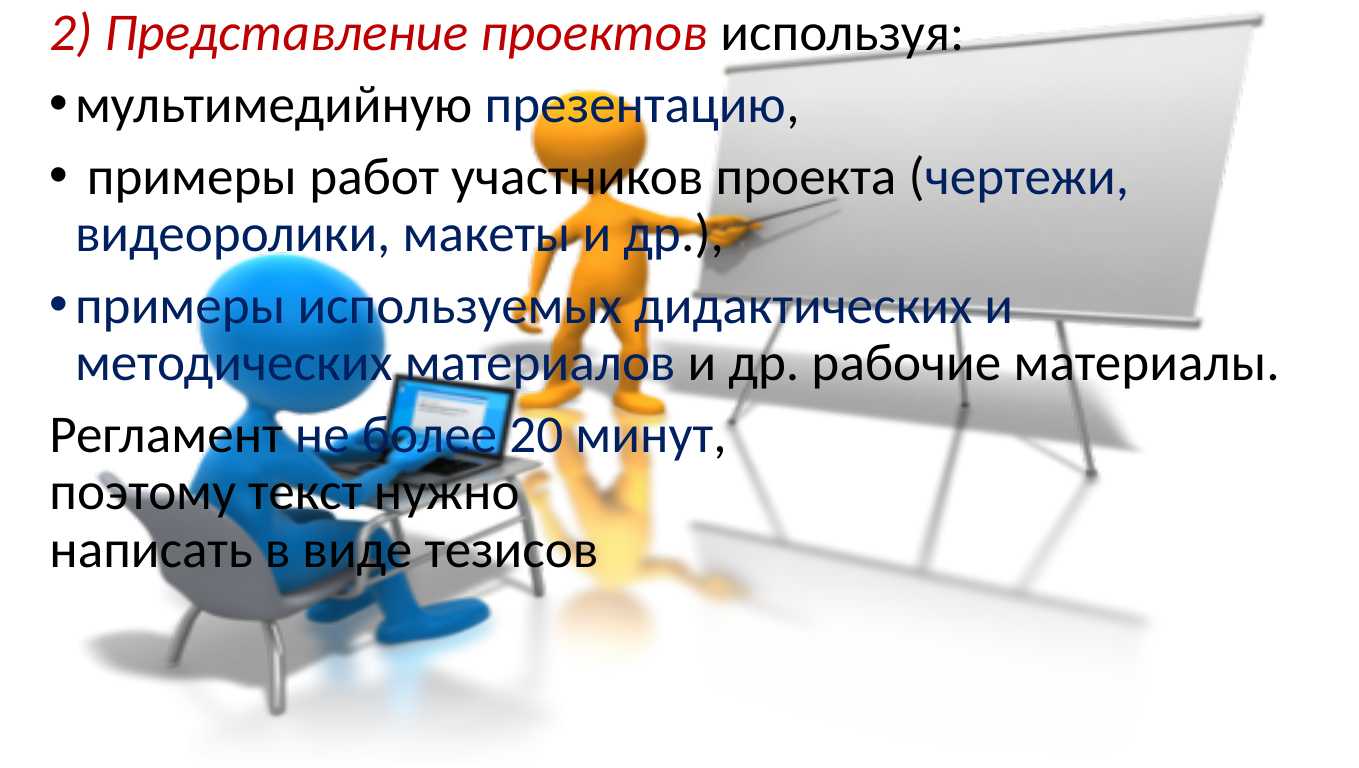

2) Представление проектов используя:
мультимедийную презентацию,
 примеры работ участников проекта (чертежи, видеоролики, макеты и др.),
примеры используемых дидактических и методических материалов и др. рабочие материалы.
Регламент не более 20 минут,
поэтому текст нужно
написать в виде тезисов